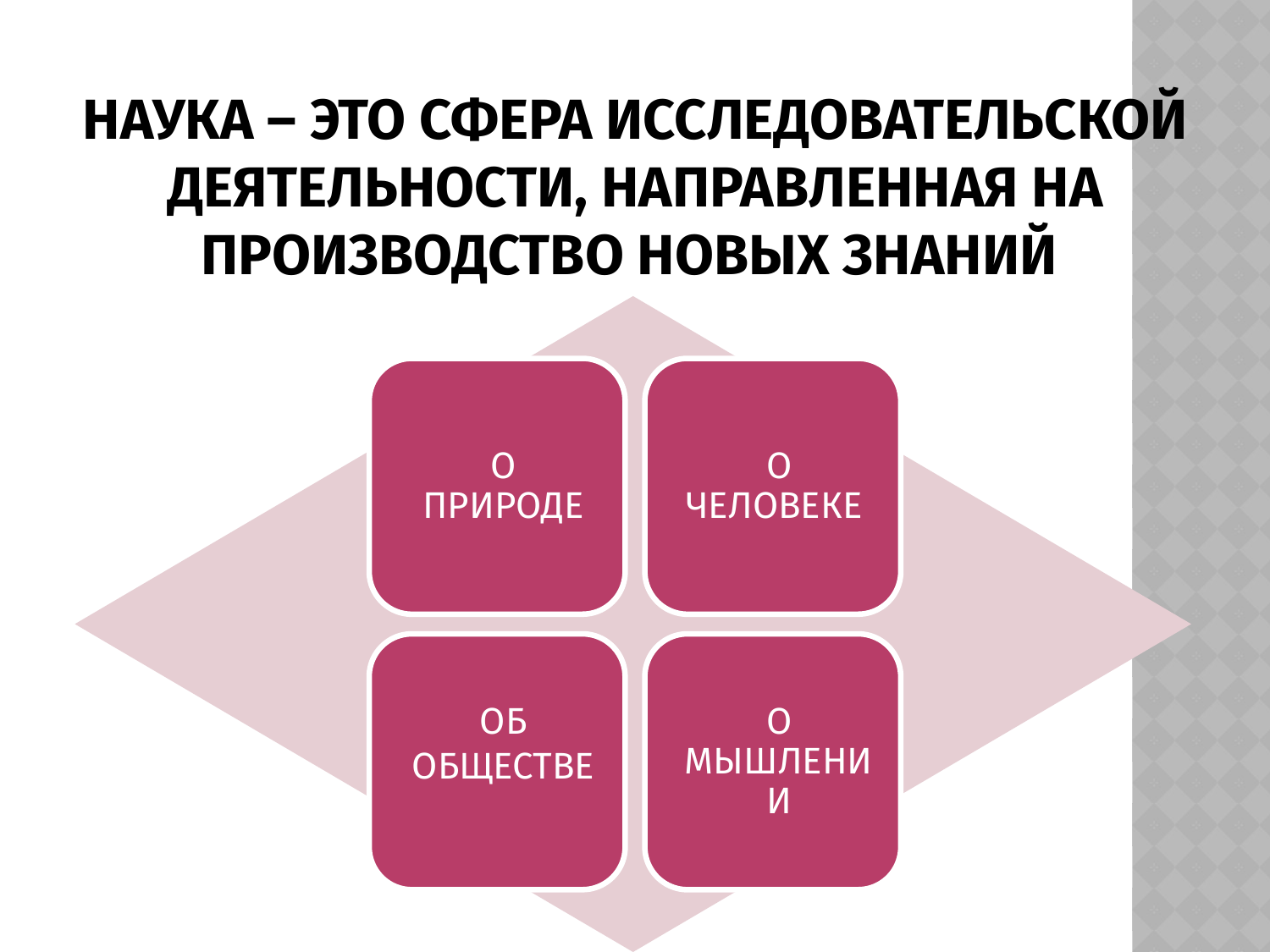

# НАУКА – ЭТО СФЕРА ИССЛЕДОВАТЕЛЬСКОЙ ДЕЯТЕЛЬНОСТИ, НАПРАВЛЕННАЯ НА ПРОИЗВОДСТВО НОВЫХ ЗНАНИЙ
О ПРИРОДЕ
О ЧЕЛОВЕКЕ
ОБ ОБЩЕСТВЕ

О МЫШЛЕНИИ